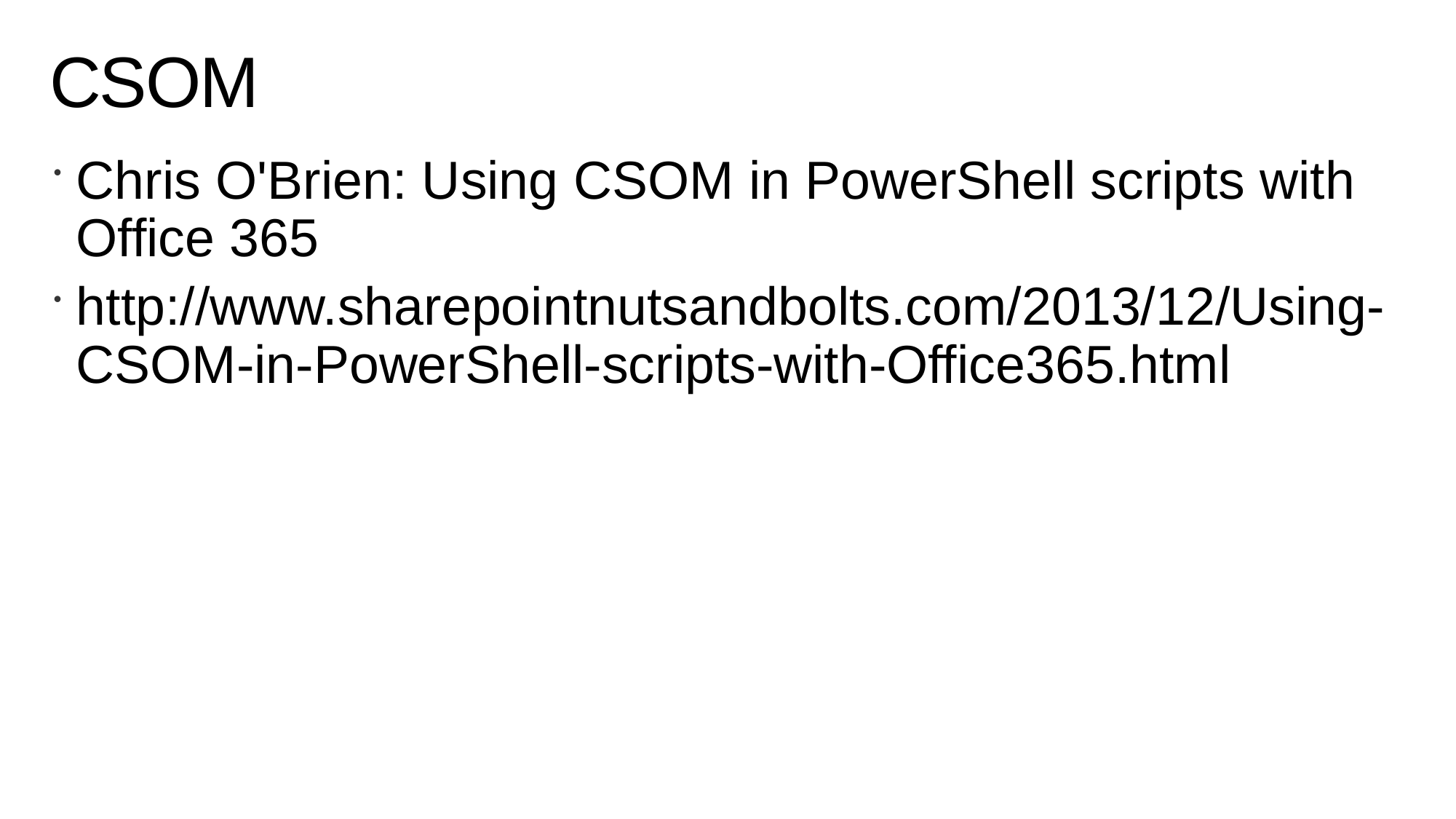

# CSOM
Chris O'Brien: Using CSOM in PowerShell scripts with Office 365
http://www.sharepointnutsandbolts.com/2013/12/Using-CSOM-in-PowerShell-scripts-with-Office365.html